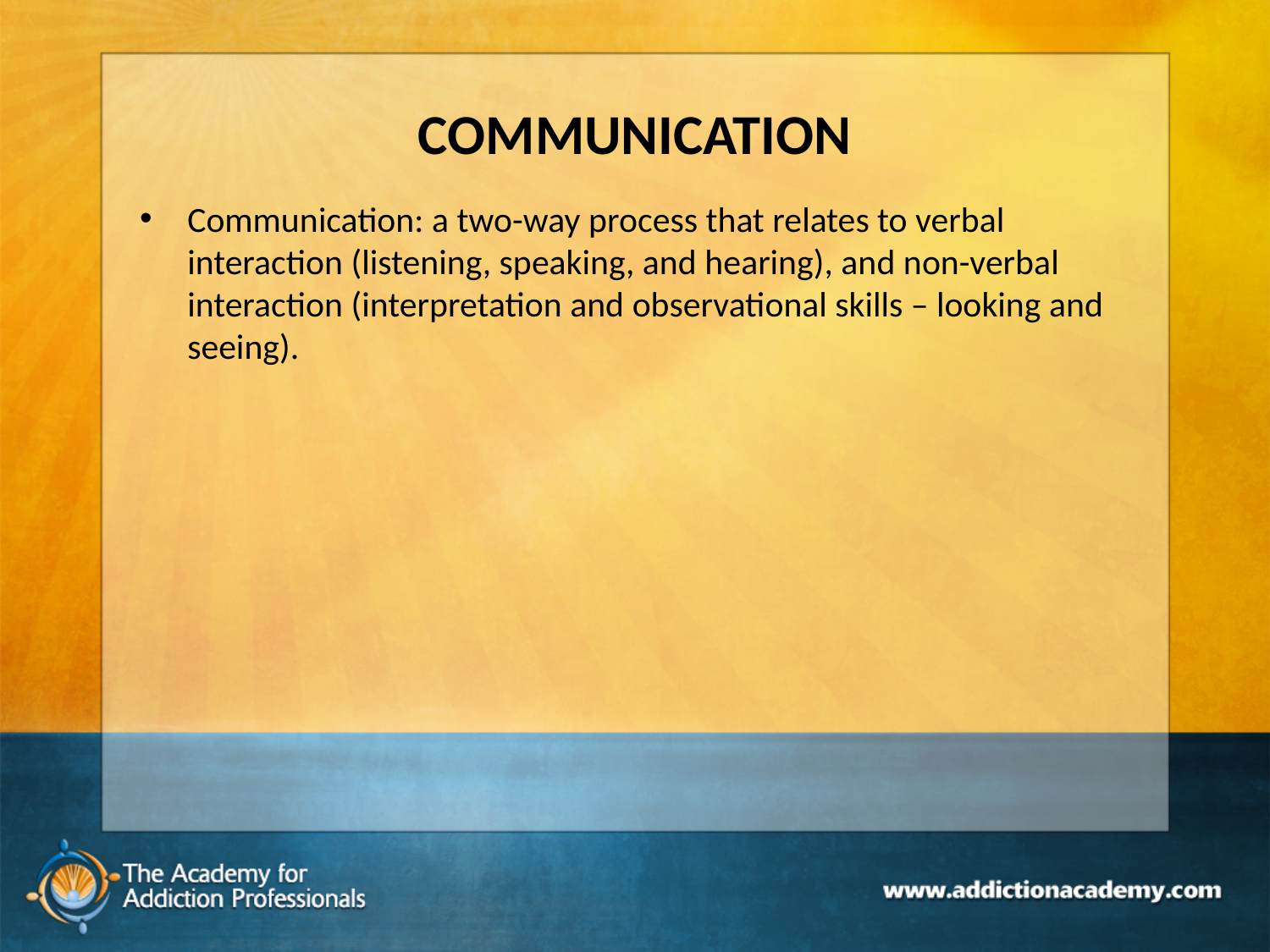

# COMMUNICATION
Communication: a two-way process that relates to verbal interaction (listening, speaking, and hearing), and non-verbal interaction (interpretation and observational skills – looking and seeing).